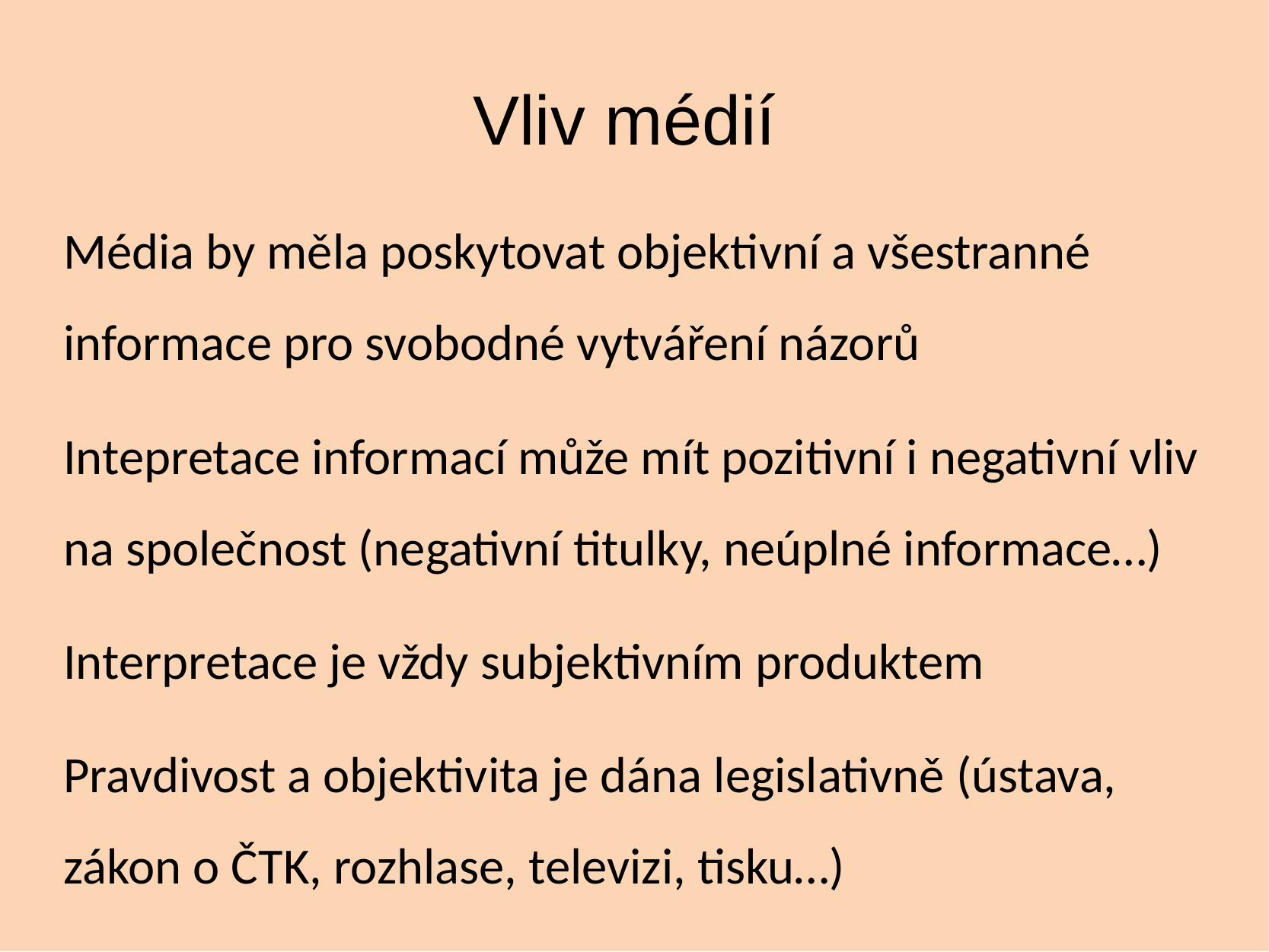

# Vliv médií
Média by měla poskytovat objektivní a všestranné informace pro svobodné vytváření názorů
Intepretace informací může mít pozitivní i negativní vliv na společnost (negativní titulky, neúplné informace…)
Interpretace je vždy subjektivním produktem
Pravdivost a objektivita je dána legislativně (ústava, zákon o ČTK, rozhlase, televizi, tisku…)